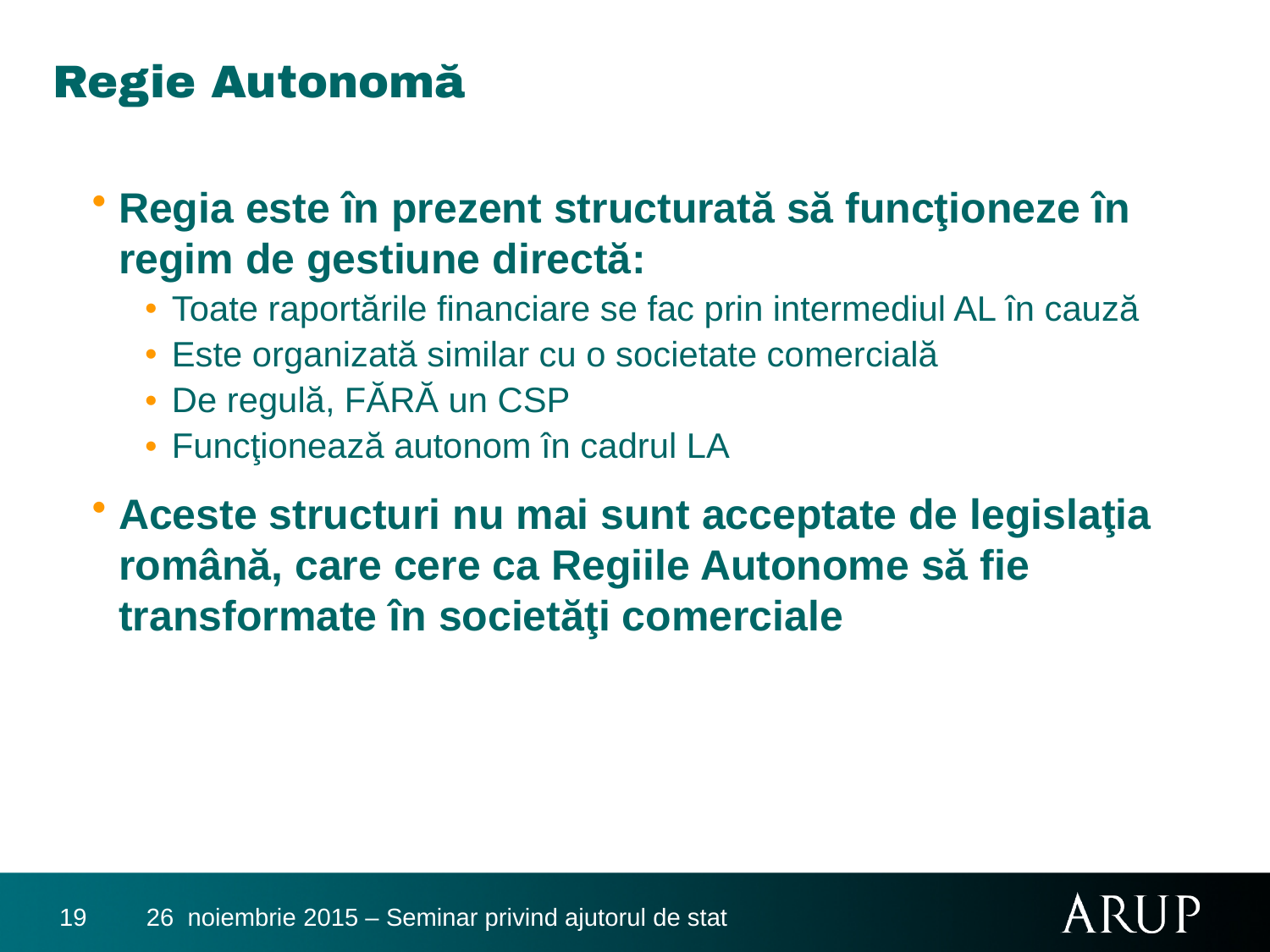

# Regie Autonomă
Regia este în prezent structurată să funcţioneze în regim de gestiune directă:
Toate raportările financiare se fac prin intermediul AL în cauză
Este organizată similar cu o societate comercială
De regulă, FĂRĂ un CSP
Funcţionează autonom în cadrul LA
Aceste structuri nu mai sunt acceptate de legislaţia română, care cere ca Regiile Autonome să fie transformate în societăţi comerciale
19
26  noiembrie 2015 – Seminar privind ajutorul de stat